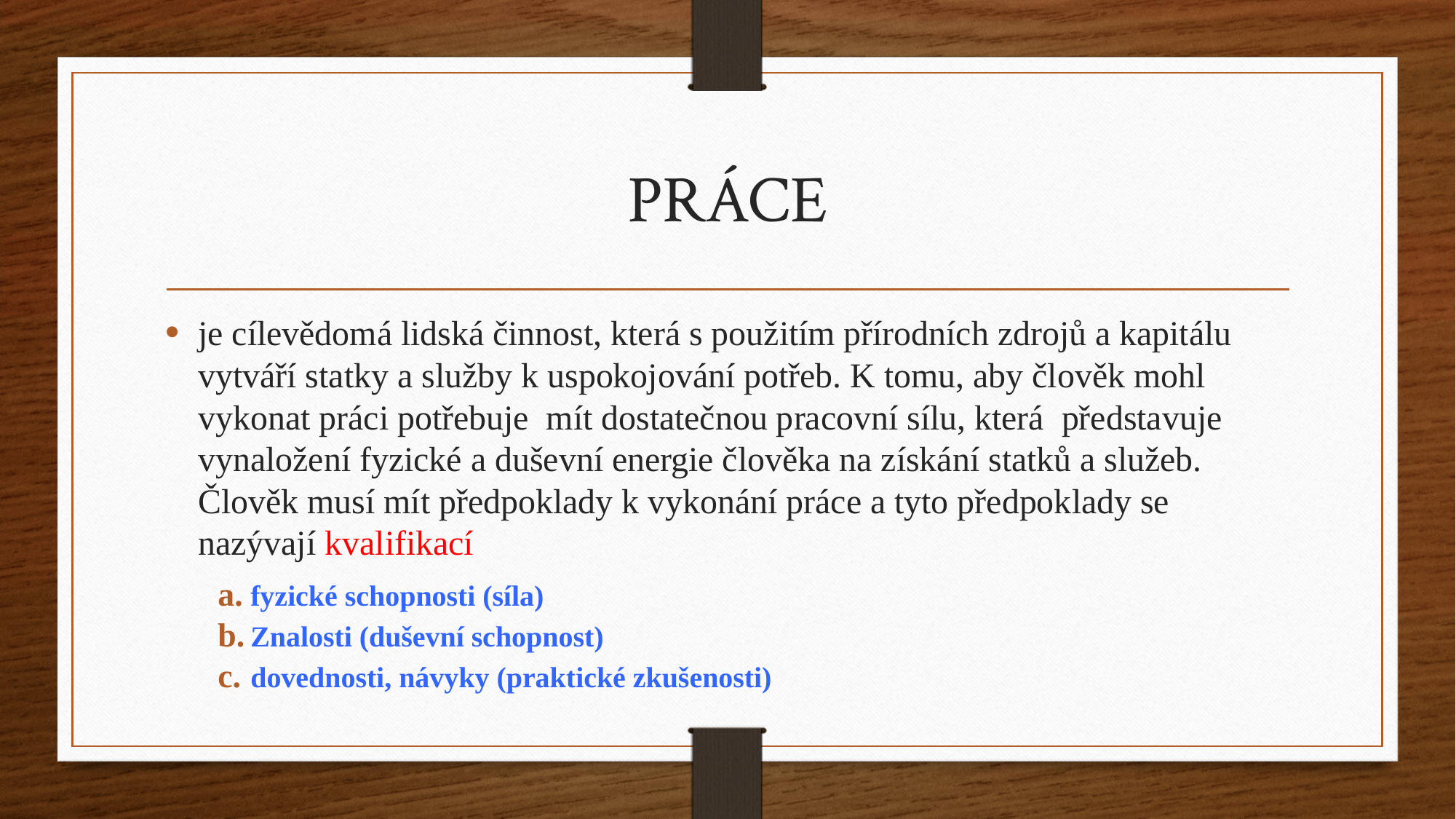

# PRÁCE
je cílevědomá lidská činnost, která s použitím přírodních zdrojů a kapitálu vytváří statky a služby k uspokojování potřeb. K tomu, aby člověk mohl vykonat práci potřebuje  mít dostatečnou pracovní sílu, která  představuje vynaložení fyzické a duševní energie člověka na získání statků a služeb. Člověk musí mít předpoklady k vykonání práce a tyto předpoklady se nazývají kvalifikací
fyzické schopnosti (síla)
Znalosti (duševní schopnost)
dovednosti, návyky (praktické zkušenosti)